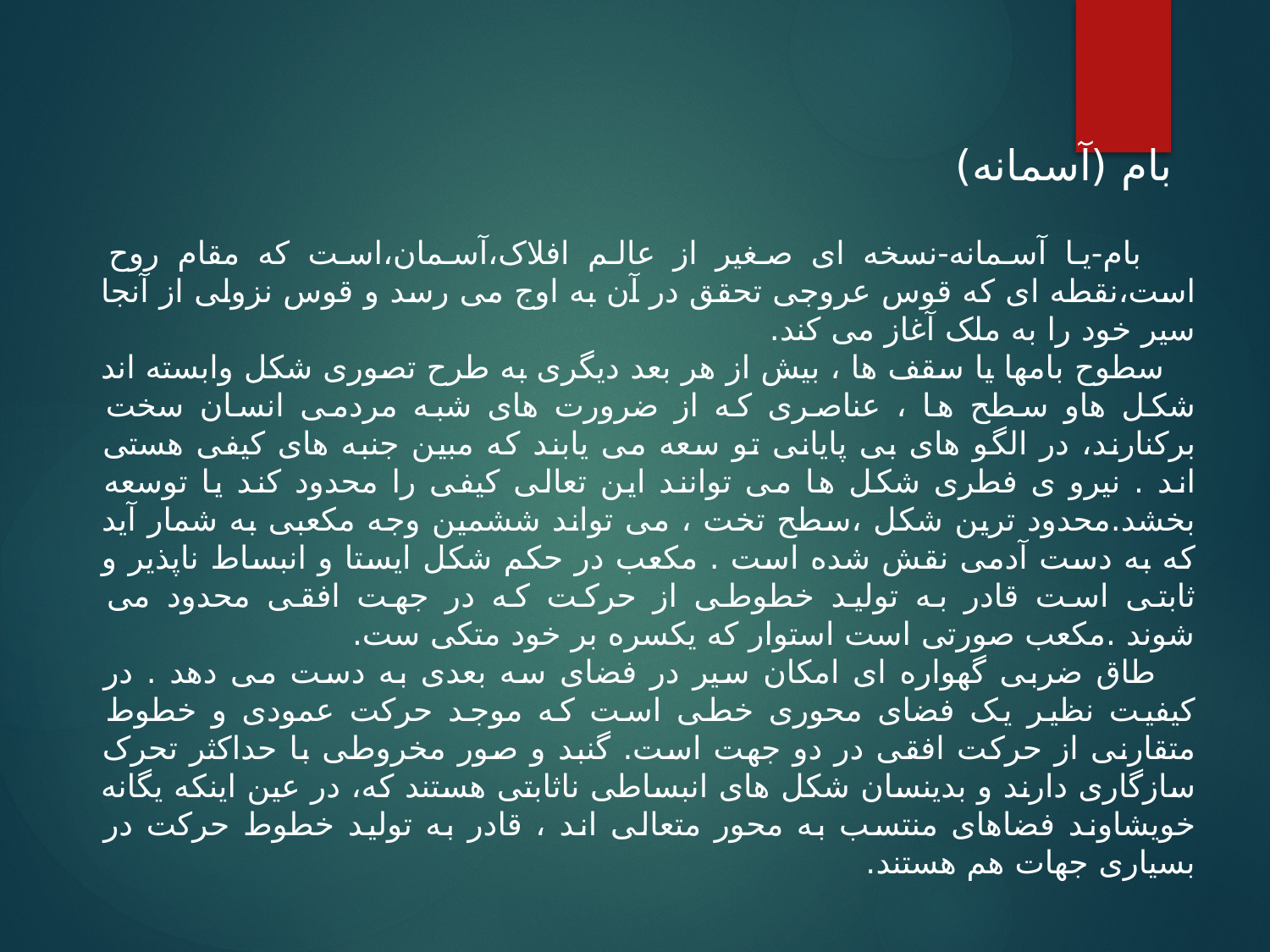

بام (آسمانه)
   بام-یا آسمانه-نسخه ای صغیر از عالم افلاک،آسمان،است که مقام روح است،نقطه ای که قوس عروجی تحقق در آن به اوج می رسد و قوس نزولی از آنجا سیر خود را به ملک آغاز می کند.
   سطوح بامها یا سقف ها ، بیش از هر بعد دیگری به طرح تصوری شکل وابسته اند شکل هاو سطح ها ، عناصری که از ضرورت های شبه مردمی انسان سخت برکنارند، در الگو های بی پایانی تو سعه می یابند که مبین جنبه های کیفی هستی اند . نیرو ی فطری شکل ها می توانند این تعالی کیفی را محدود کند یا توسعه بخشد.محدود ترین شکل ،سطح تخت ، می تواند ششمین وجه مکعبی به شمار آید که به دست آدمی نقش شده است . مکعب در حکم شکل ایستا و انبساط ناپذیر و ثابتی است قادر به تولید خطوطی از حرکت که در جهت افقی محدود می شوند .مکعب صورتی است استوار که یکسره بر خود متکی ست.
   طاق ضربی گهواره ای امکان سیر در فضای سه بعدی به دست می دهد . در کیفیت نظیر یک فضای محوری خطی است که موجد حرکت عمودی و خطوط متقارنی از حرکت افقی در دو جهت است. گنبد و صور مخروطی با حداکثر تحرک سازگاری دارند و بدینسان شکل های انبساطی ناثابتی هستند که، در عین اینکه یگانه خویشاوند فضاهای منتسب به محور متعالی اند ، قادر به تولید خطوط حرکت در بسیاری جهات هم هستند.